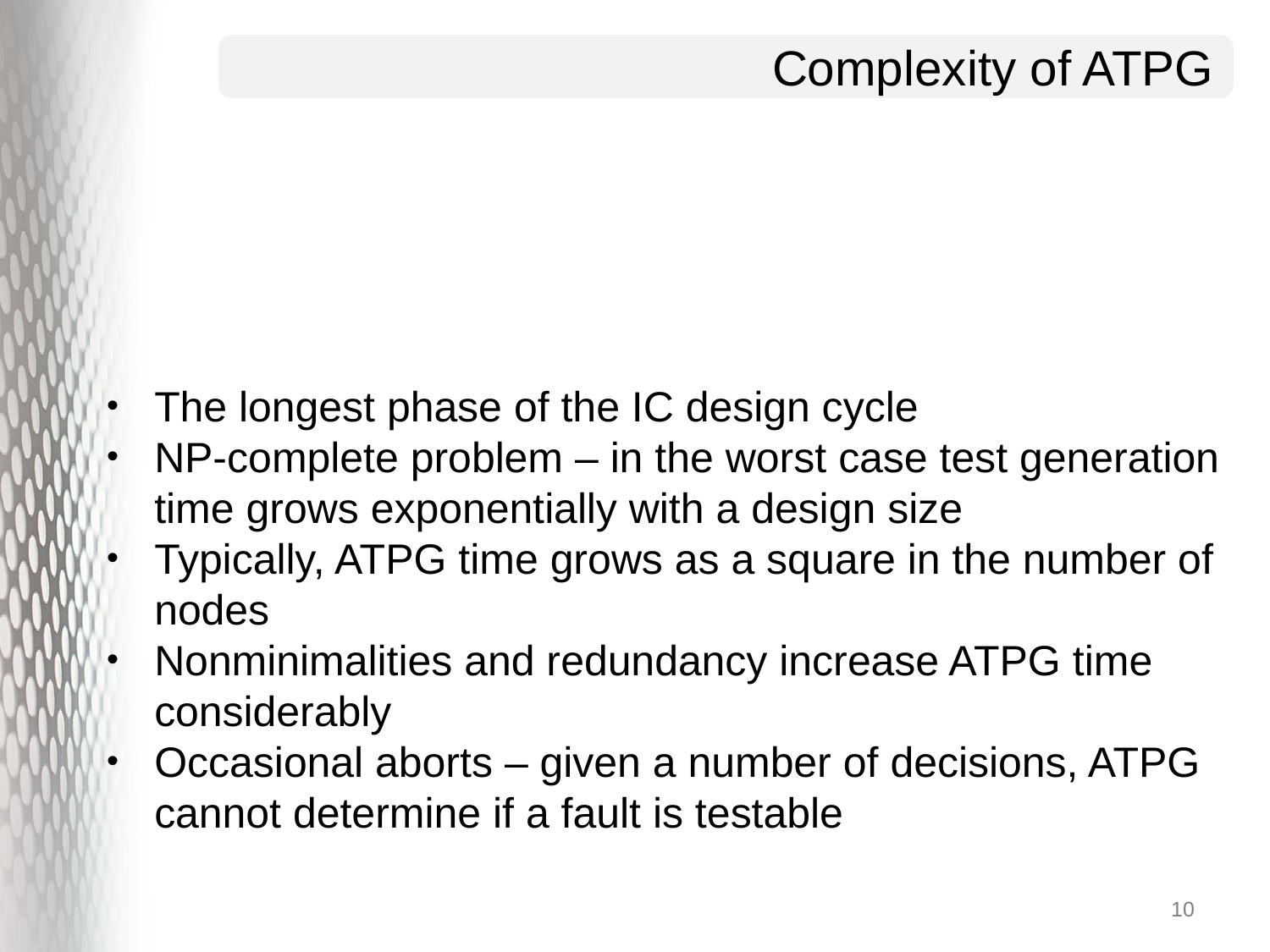

# Complexity of ATPG
The longest phase of the IC design cycle
NP-complete problem – in the worst case test generation time grows exponentially with a design size
Typically, ATPG time grows as a square in the number of nodes
Nonminimalities and redundancy increase ATPG time considerably
Occasional aborts – given a number of decisions, ATPG cannot determine if a fault is testable